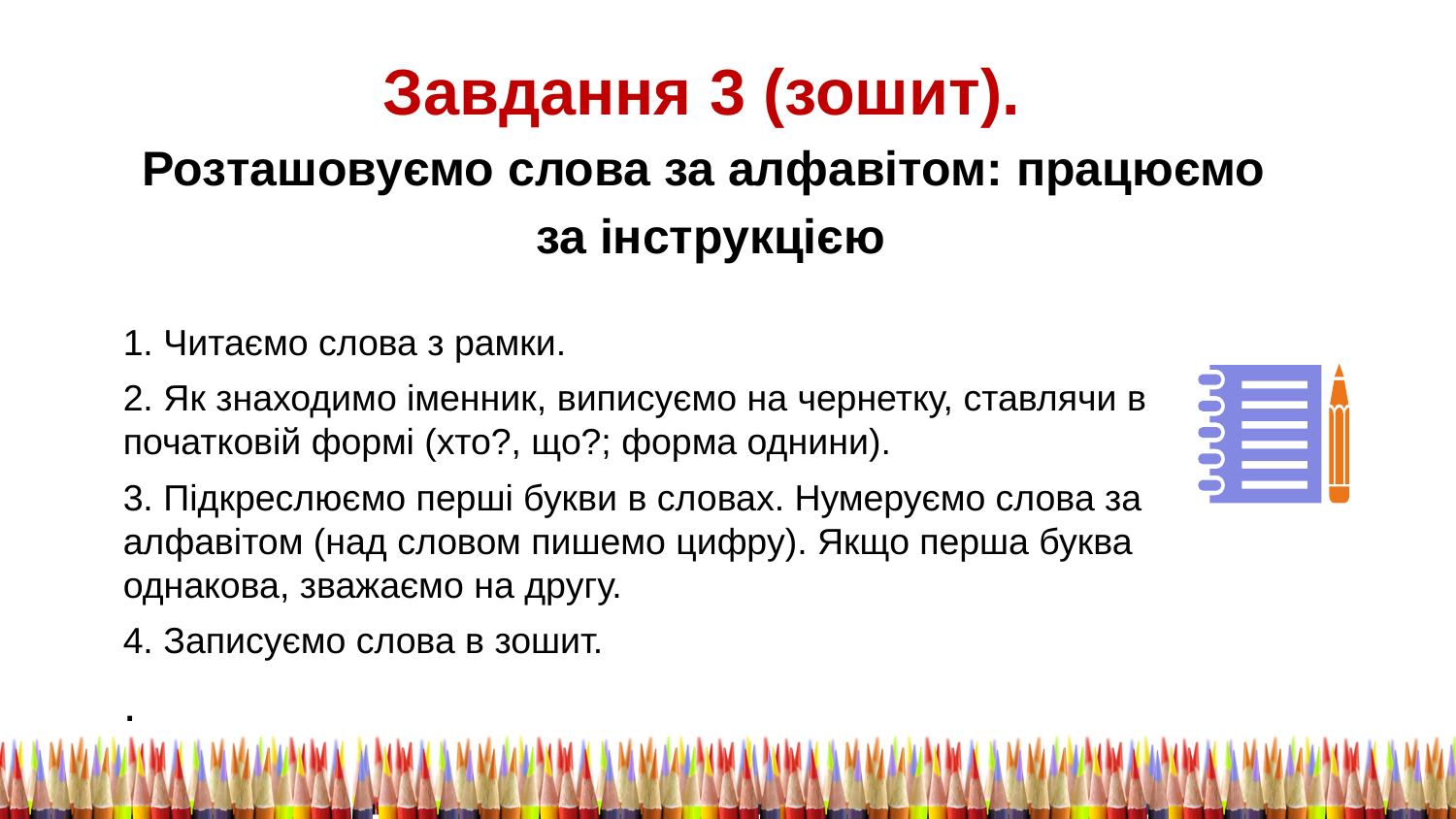

Завдання 3 (зошит).
Розташовуємо слова за алфавітом: працюємо
за інструкцією
1. Читаємо слова з рамки.
2. Як знаходимо іменник, виписуємо на чернетку, ставлячи в початковій формі (хто?, що?; форма однини).
3. Підкреслюємо перші букви в словах. Нумеруємо слова за алфавітом (над словом пишемо цифру). Якщо перша буква однакова, зважаємо на другу.
4. Записуємо слова в зошит.
.